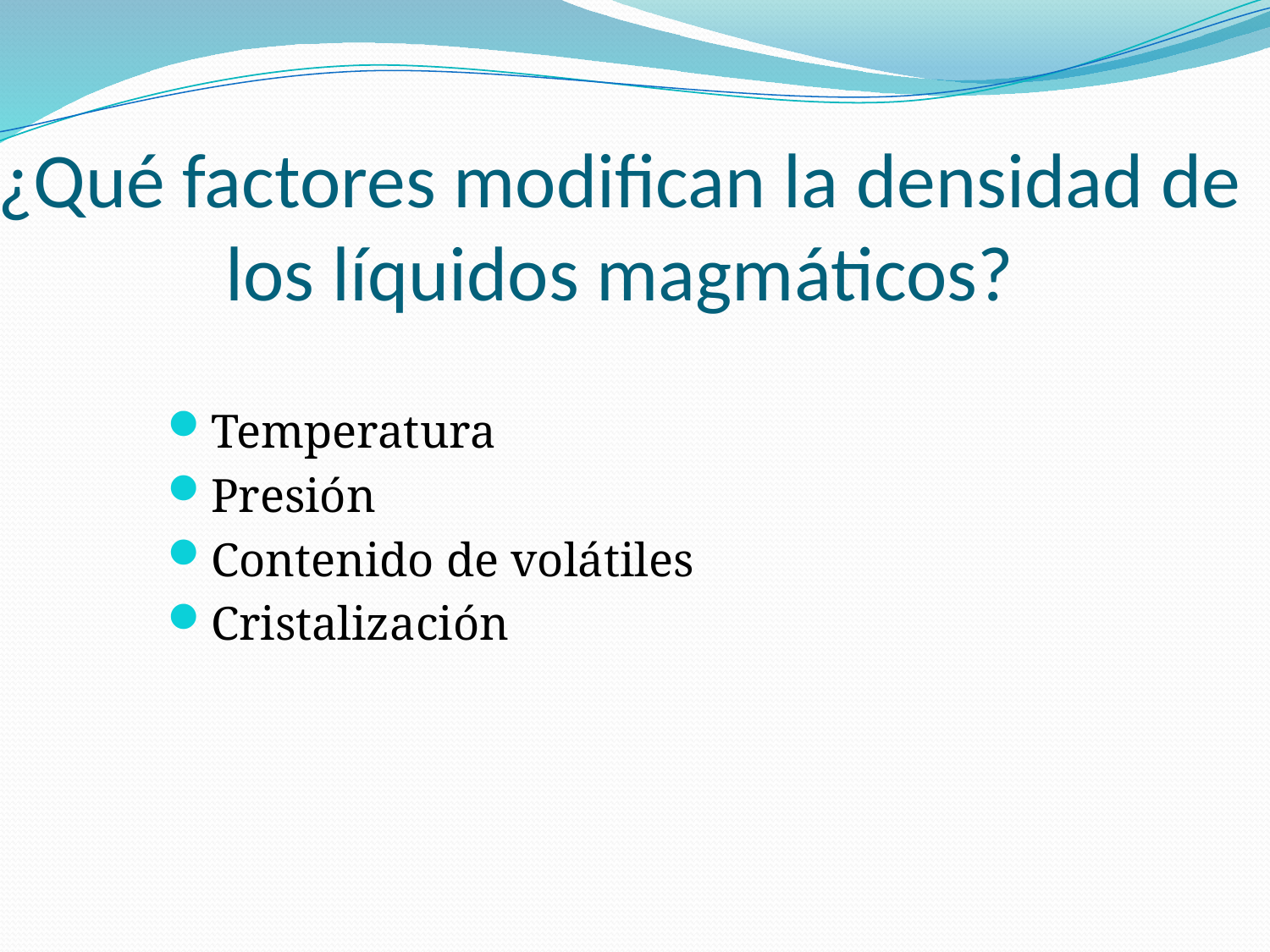

# ¿Qué factores modifican la densidad de los líquidos magmáticos?
Temperatura
Presión
Contenido de volátiles
Cristalización